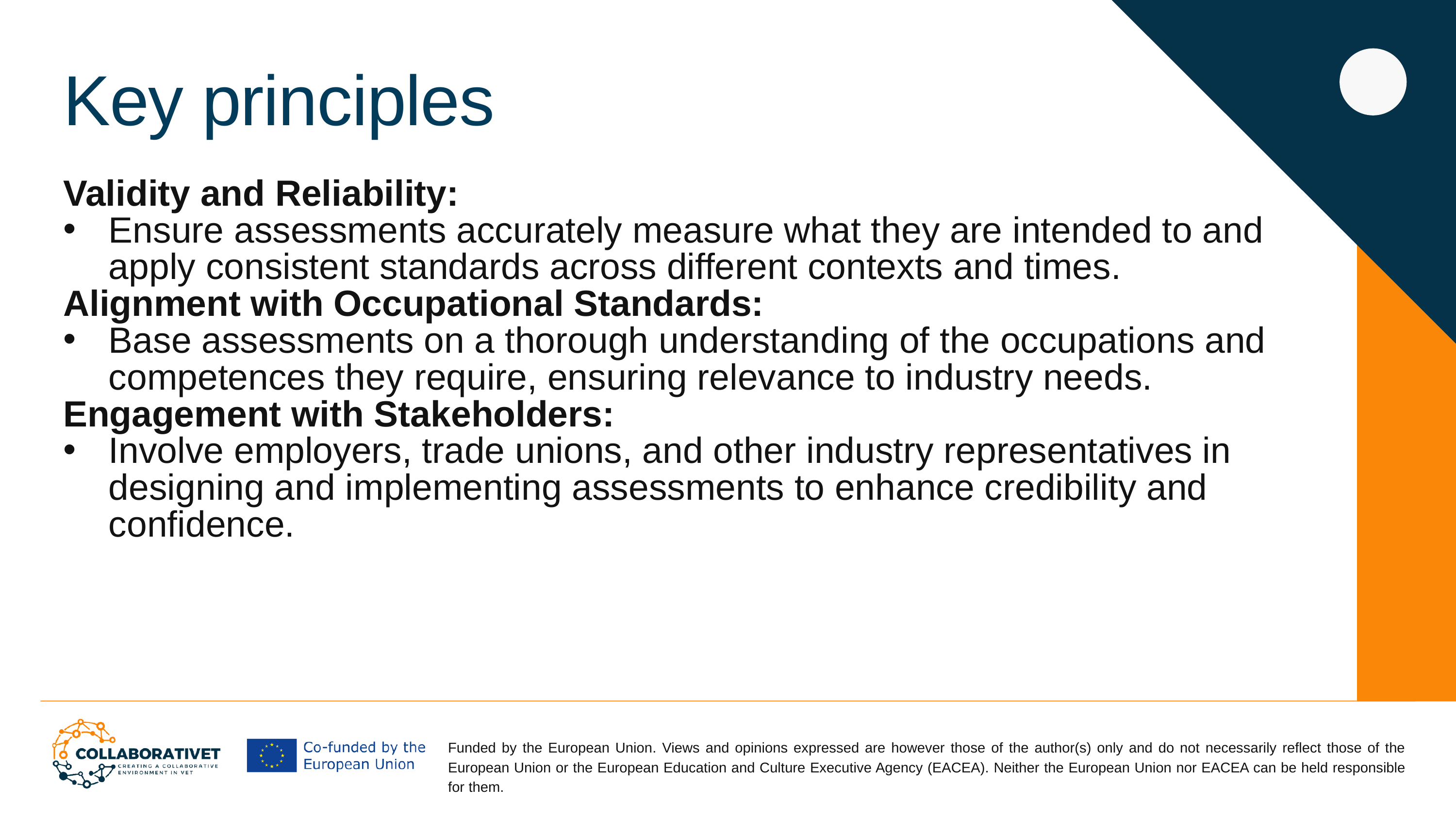

Key principles
Validity and Reliability:
Ensure assessments accurately measure what they are intended to and apply consistent standards across different contexts and times.
Alignment with Occupational Standards:
Base assessments on a thorough understanding of the occupations and competences they require, ensuring relevance to industry needs.
Engagement with Stakeholders:
Involve employers, trade unions, and other industry representatives in designing and implementing assessments to enhance credibility and confidence.

Funded by the European Union. Views and opinions expressed are however those of the author(s) only and do not necessarily reflect those of the European Union or the European Education and Culture Executive Agency (EACEA). Neither the European Union nor EACEA can be held responsible for them.